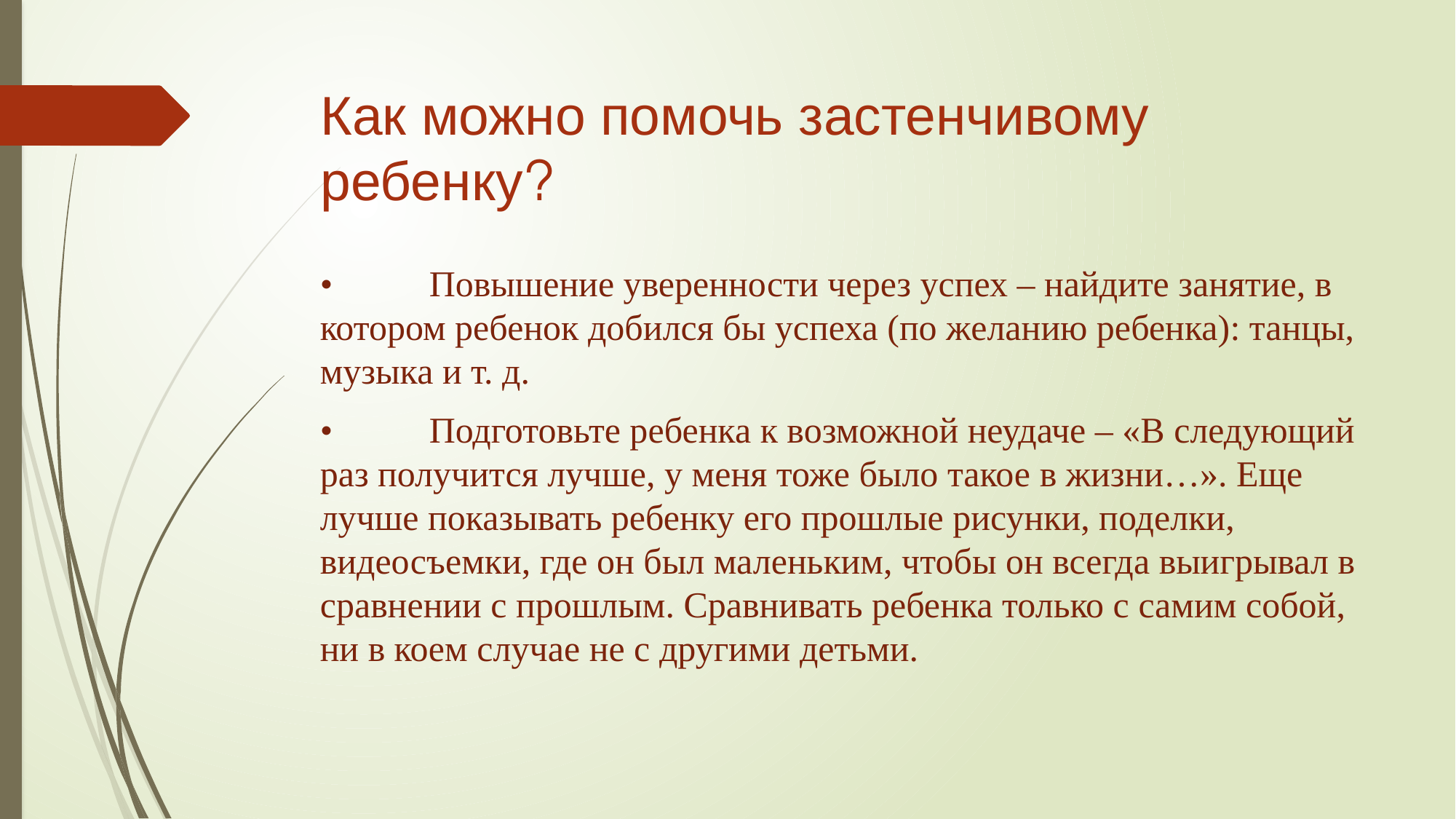

# Как можно помочь застенчивому ребенку?
•	Повышение уверенности через успех – найдите занятие, в котором ребенок добился бы успеха (по желанию ребенка): танцы, музыка и т. д.
•	Подготовьте ребенка к возможной неудаче – «В следующий раз получится лучше, у меня тоже было такое в жизни…». Еще лучше показывать ребенку его прошлые рисунки, поделки, видеосъемки, где он был маленьким, чтобы он всегда выигрывал в сравнении с прошлым. Сравнивать ребенка только с самим собой, ни в коем случае не с другими детьми.